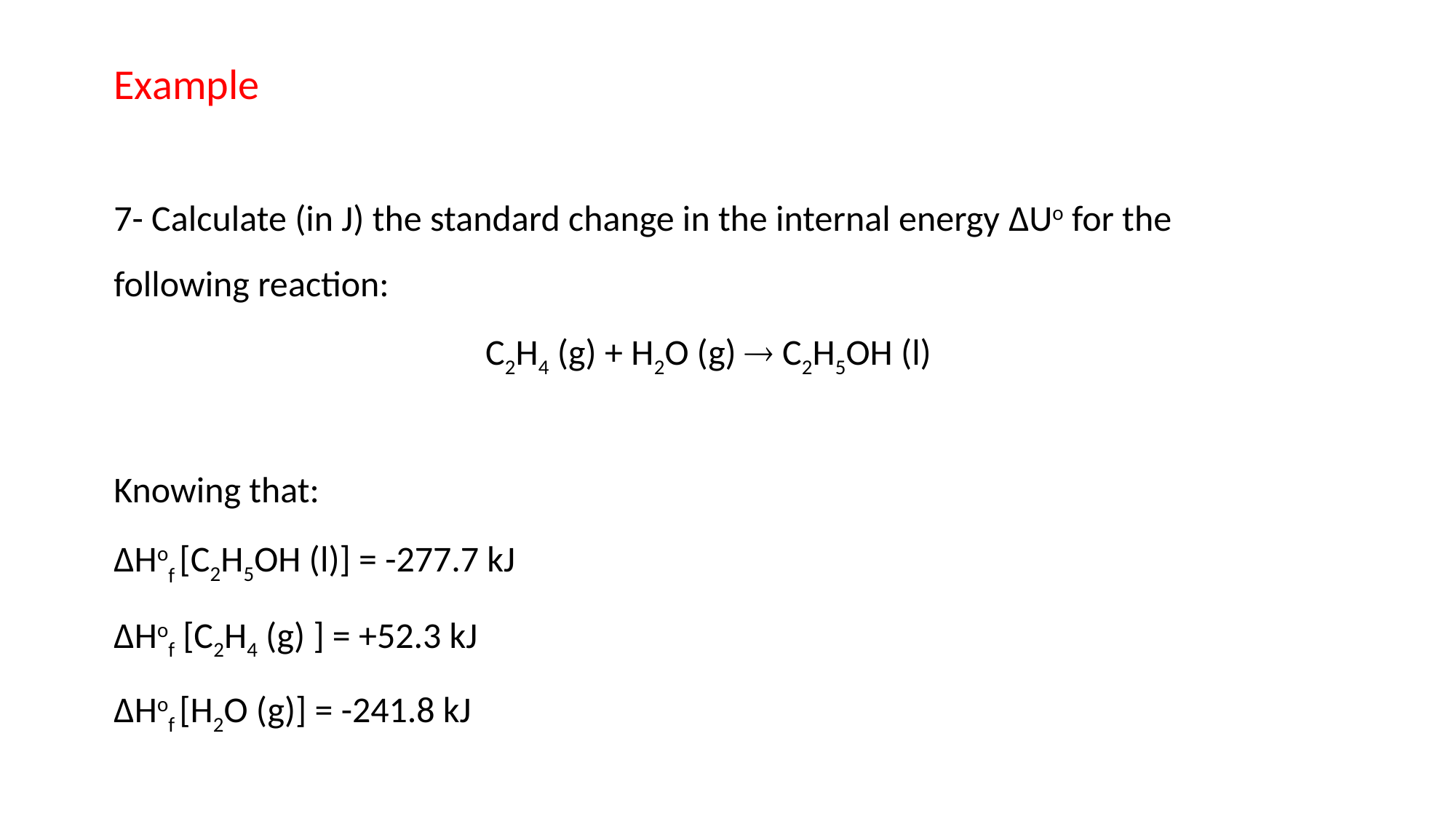

Example

7- Calculate (in J) the standard change in the internal energy ∆Uo for the following reaction:
C2H4 (g) + H2O (g) → C2H5OH (l)

Knowing that:
ΔHof [C2H5OH (l)] = -277.7 kJ
ΔHof [C2H4 (g) ] = +52.3 kJ
ΔHof [H2O (g)] = -241.8 kJ